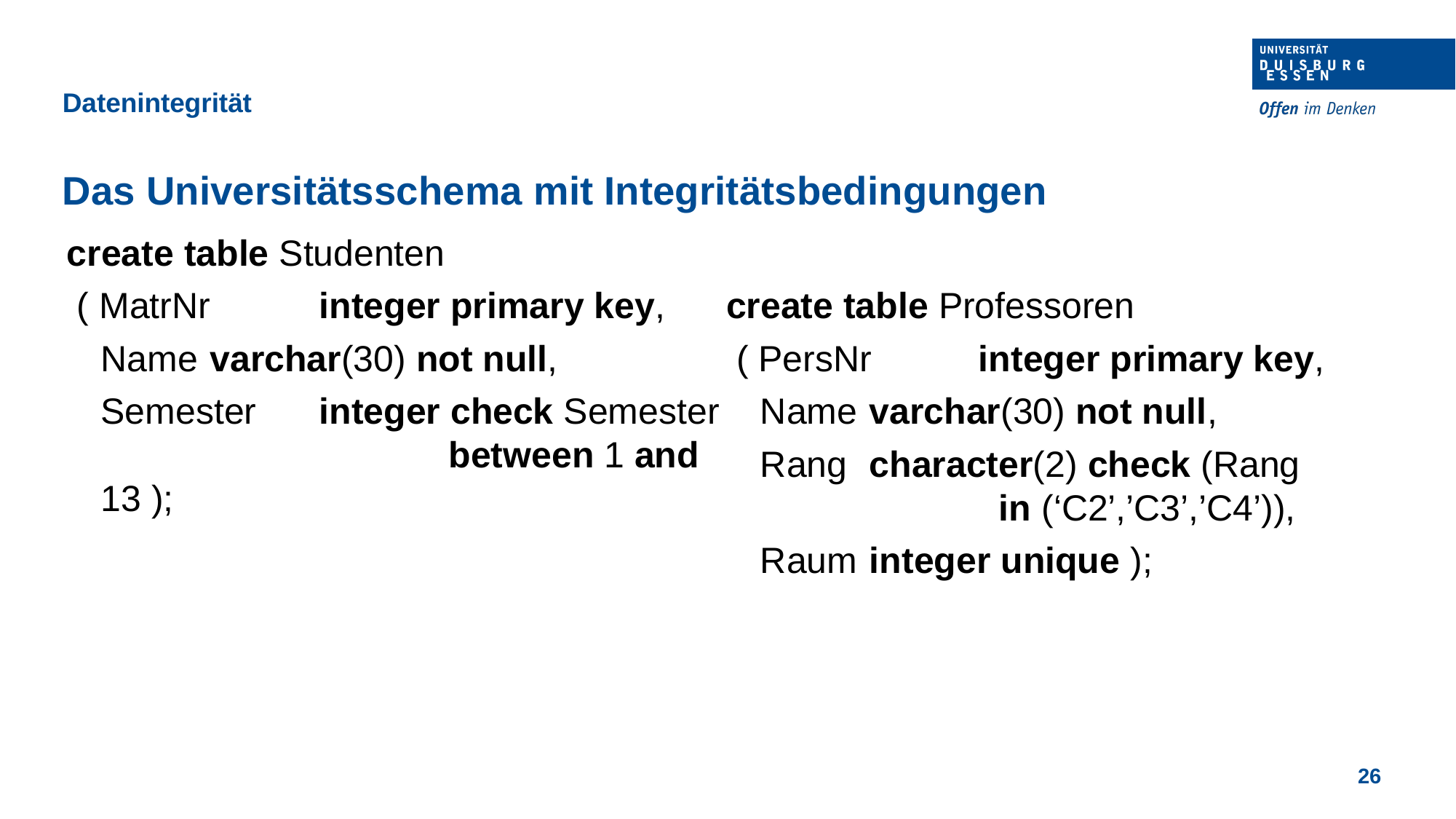

Datenintegrität
Das Universitätsschema mit Integritätsbedingungen
create table Studenten
 ( MatrNr 	integer primary key,
	Name 	varchar(30) not null,
	Semester 	integer check Semester 			  between 1 and 13 );

create table Professoren
 ( PersNr 	integer primary key,
	Name 	varchar(30) not null,
	Rang 	character(2) check (Rang 		  in (‘C2’,’C3’,’C4’)),
	Raum 	integer unique );
26